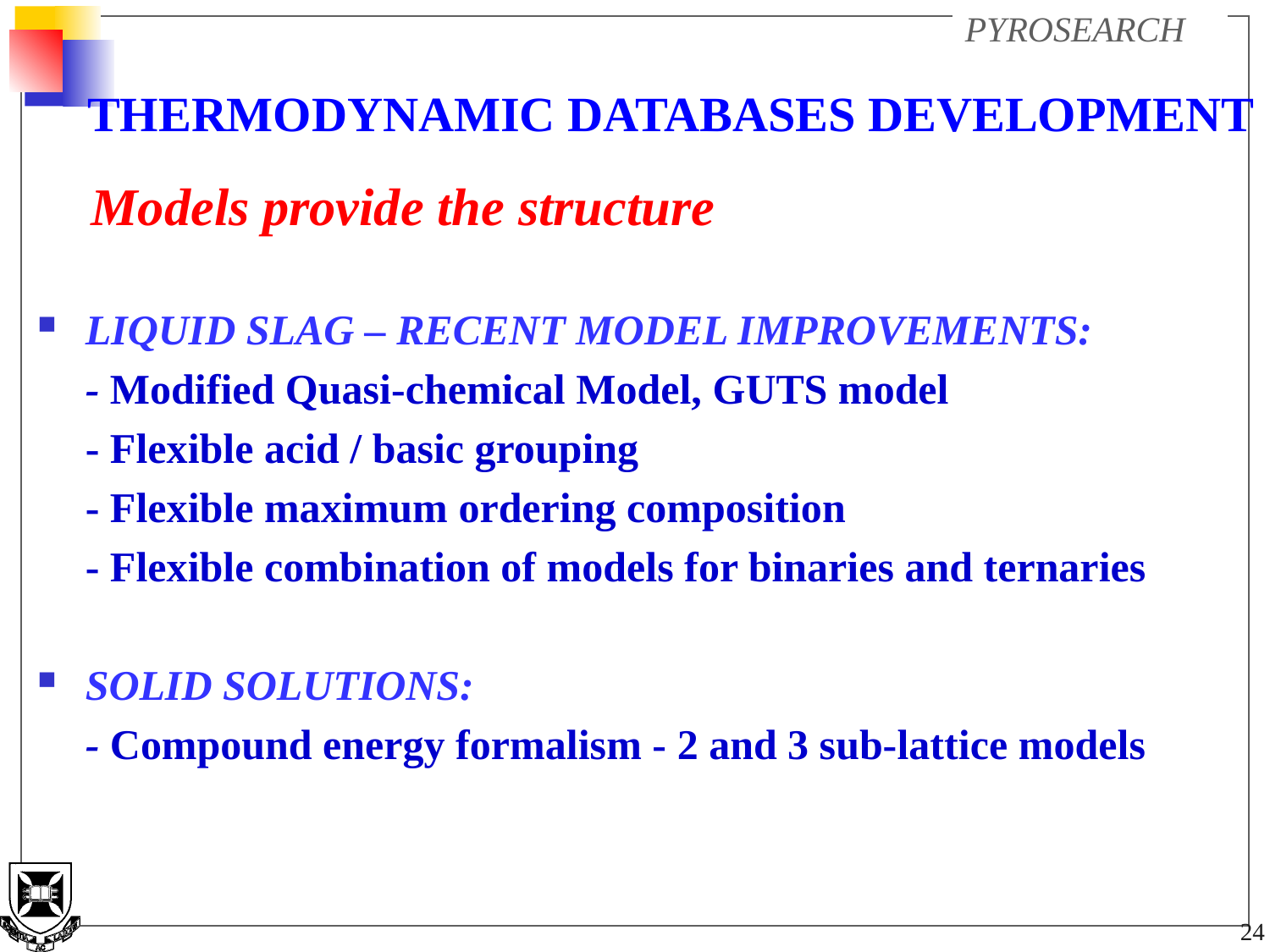

THERMODYNAMIC DATABASES DEVELOPMENT
Models provide the structure
LIQUID SLAG – RECENT MODEL IMPROVEMENTS:
	- Modified Quasi-chemical Model, GUTS model
	- Flexible acid / basic grouping
	- Flexible maximum ordering composition
	- Flexible combination of models for binaries and ternaries

SOLID SOLUTIONS:
	- Compound energy formalism - 2 and 3 sub-lattice models
24